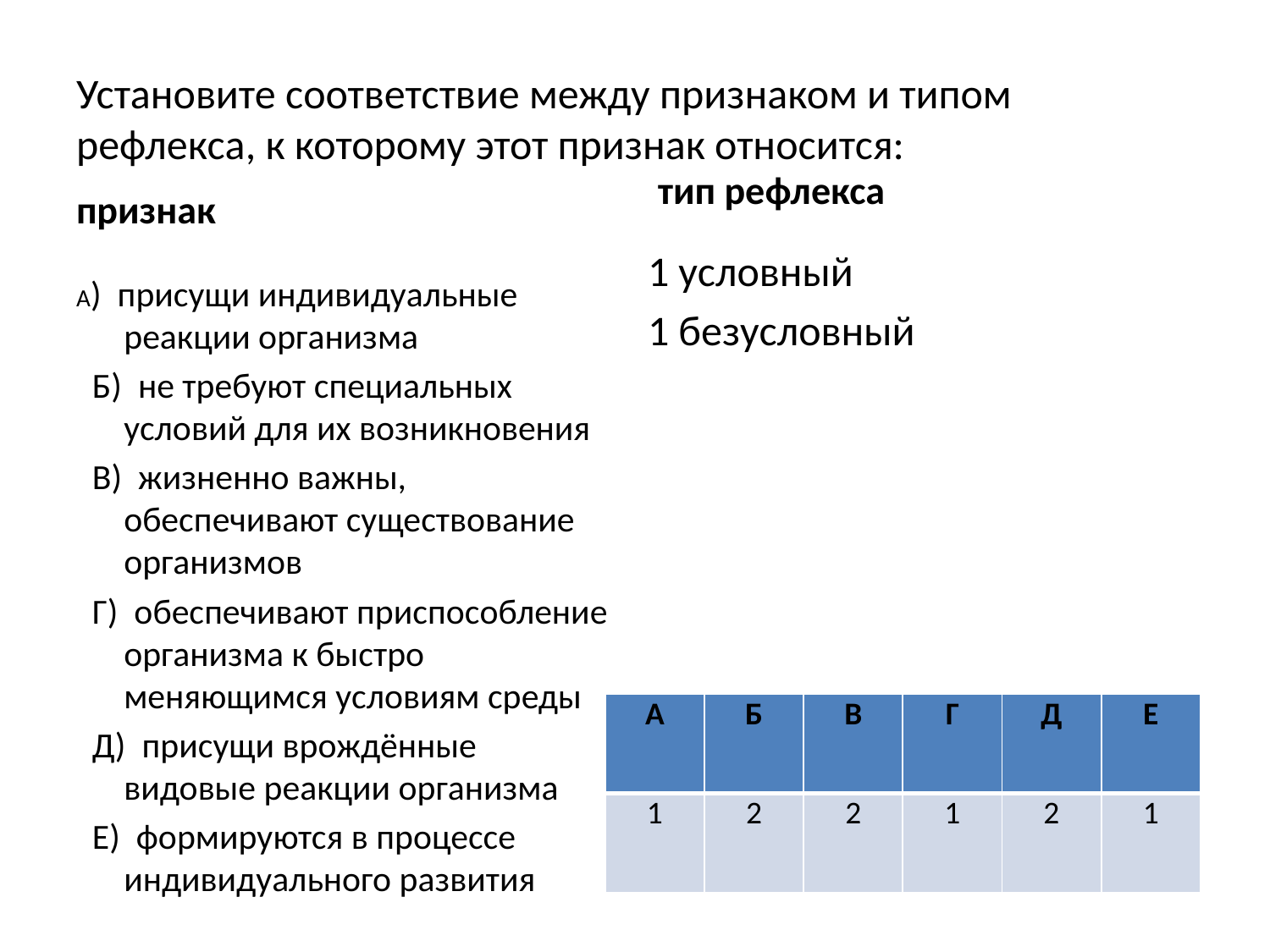

# Установите соответствие между признаком и типом рефлекса, к которому этот признак относится:
тип рефлекса
признак

А)  присущи индивидуальные реакции организма
  Б)  не требуют специальных условий для их возникновения
  В)  жизненно важны, обеспечивают существование организмов
  Г)  обеспечивают приспособление организма к быстро меняющимся условиям среды
  Д)  присущи врождённые видовые реакции организма
  Е)  формируются в процессе индивидуального развития

1 условный
1 безусловный
| А | Б | В | Г | Д | Е |
| --- | --- | --- | --- | --- | --- |
| 1 | 2 | 2 | 1 | 2 | 1 |